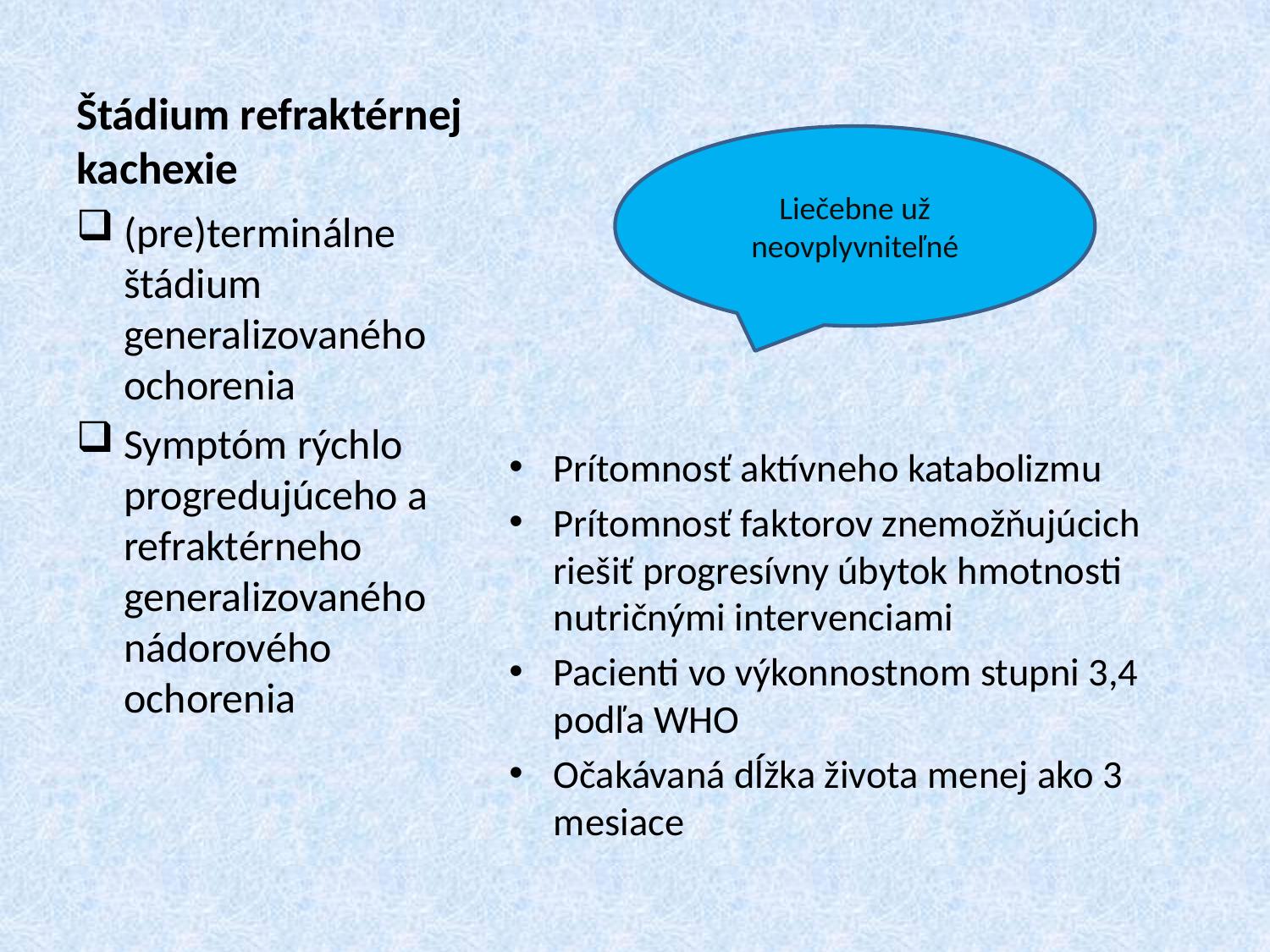

# Štádium refraktérnej kachexie
Liečebne už neovplyvniteľné
(pre)terminálne štádium generalizovaného ochorenia
Symptóm rýchlo progredujúceho a refraktérneho generalizovaného nádorového ochorenia

Prítomnosť aktívneho katabolizmu
Prítomnosť faktorov znemožňujúcich riešiť progresívny úbytok hmotnosti nutričnými intervenciami
Pacienti vo výkonnostnom stupni 3,4 podľa WHO
Očakávaná dĺžka života menej ako 3 mesiace